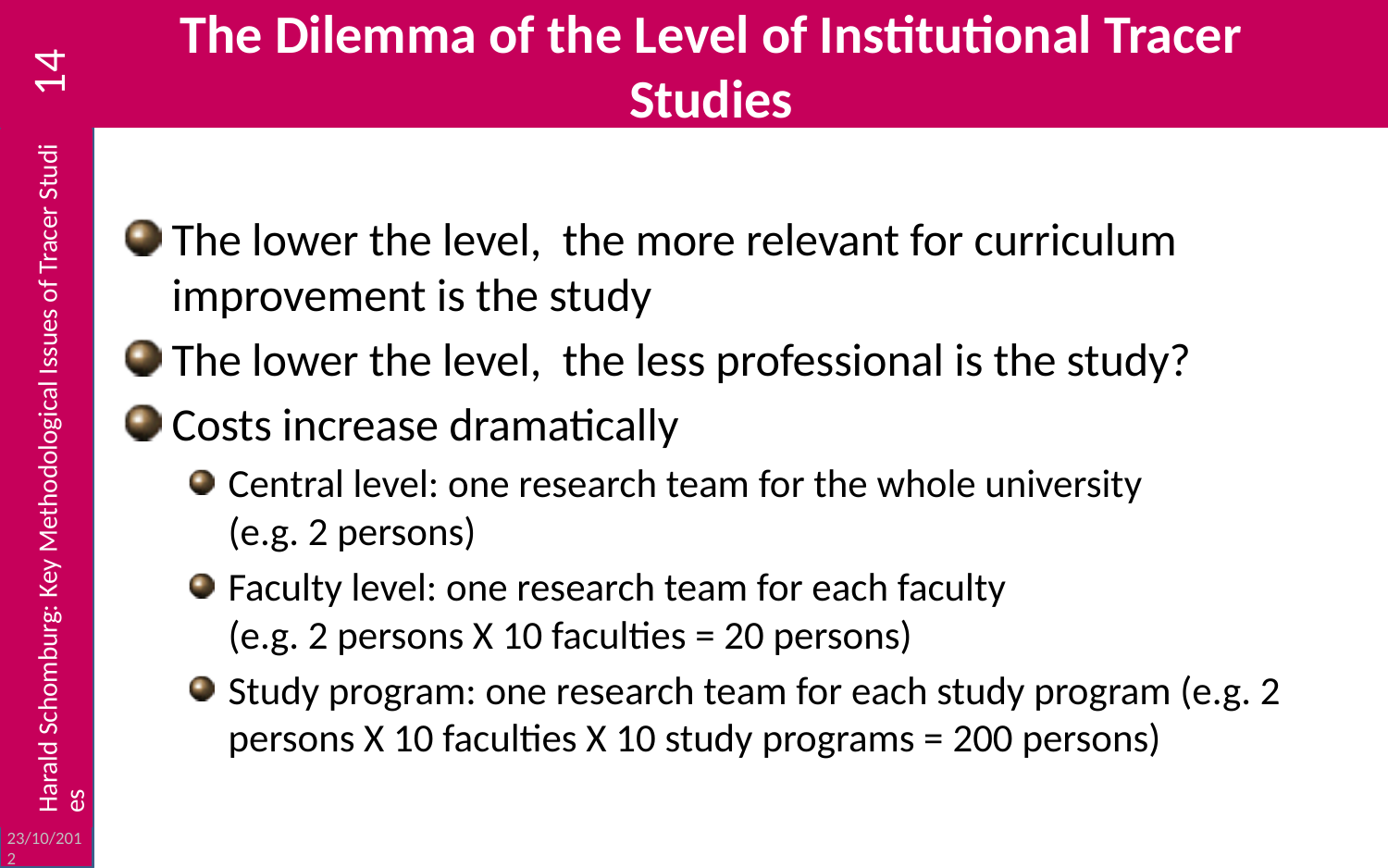

# The Dilemma of the Level of Institutional Tracer Studies
14
The lower the level,  the more relevant for curriculum improvement is the study
The lower the level,  the less professional is the study?
Costs increase dramatically
Central level: one research team for the whole university
(e.g. 2 persons)
Faculty level: one research team for each faculty
(e.g. 2 persons X 10 faculties = 20 persons)
Study program: one research team for each study program (e.g. 2 persons X 10 faculties X 10 study programs = 200 persons)

Harald Schomburg: Key Methodological Issues of Tracer Studies
23/10/2012